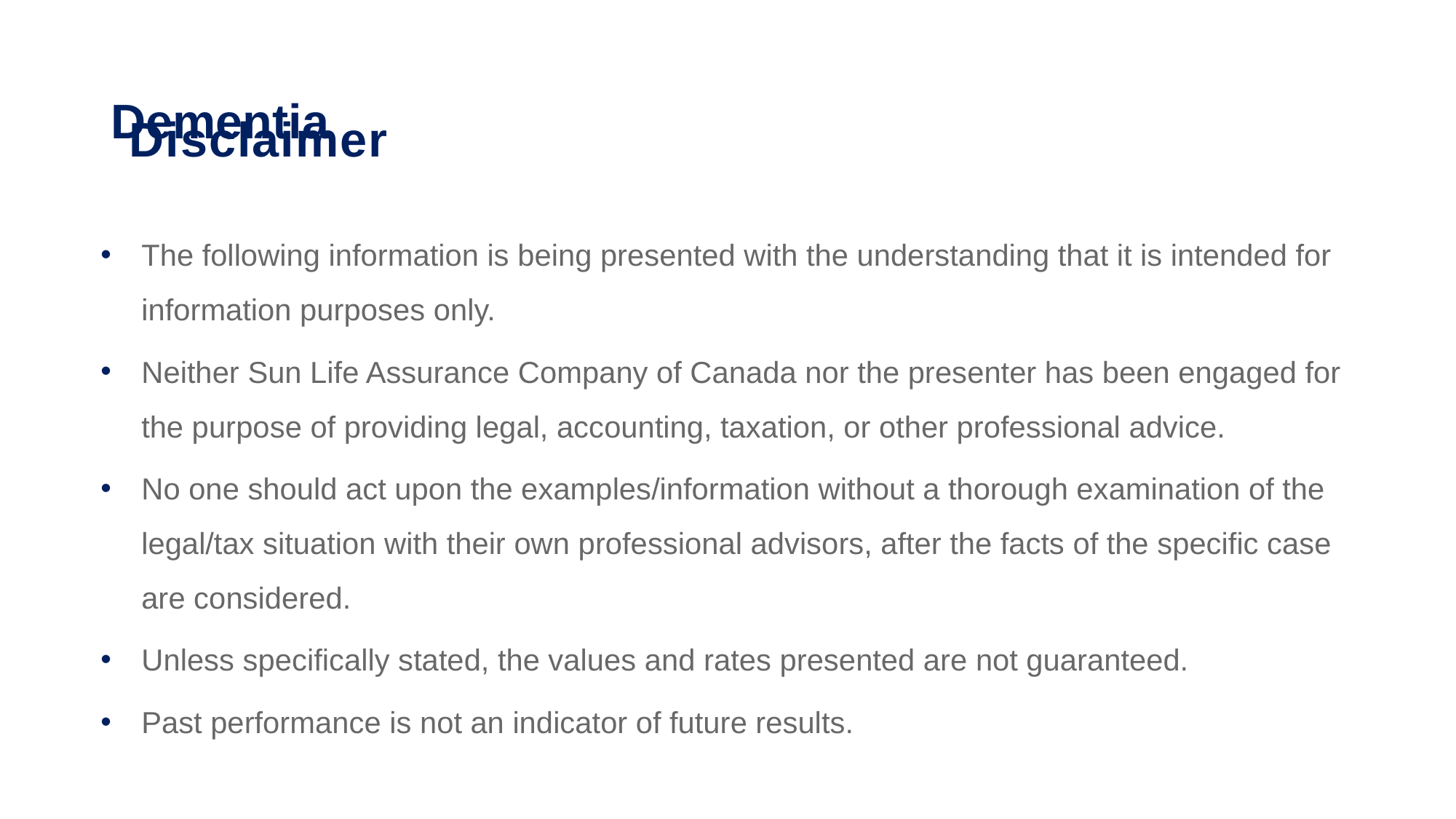

# Dementia
Disclaimer
The following information is being presented with the understanding that it is intended for information purposes only.
Neither Sun Life Assurance Company of Canada nor the presenter has been engaged for the purpose of providing legal, accounting, taxation, or other professional advice.
No one should act upon the examples/information without a thorough examination of the legal/tax situation with their own professional advisors, after the facts of the specific case are considered.
Unless specifically stated, the values and rates presented are not guaranteed.
Past performance is not an indicator of future results.